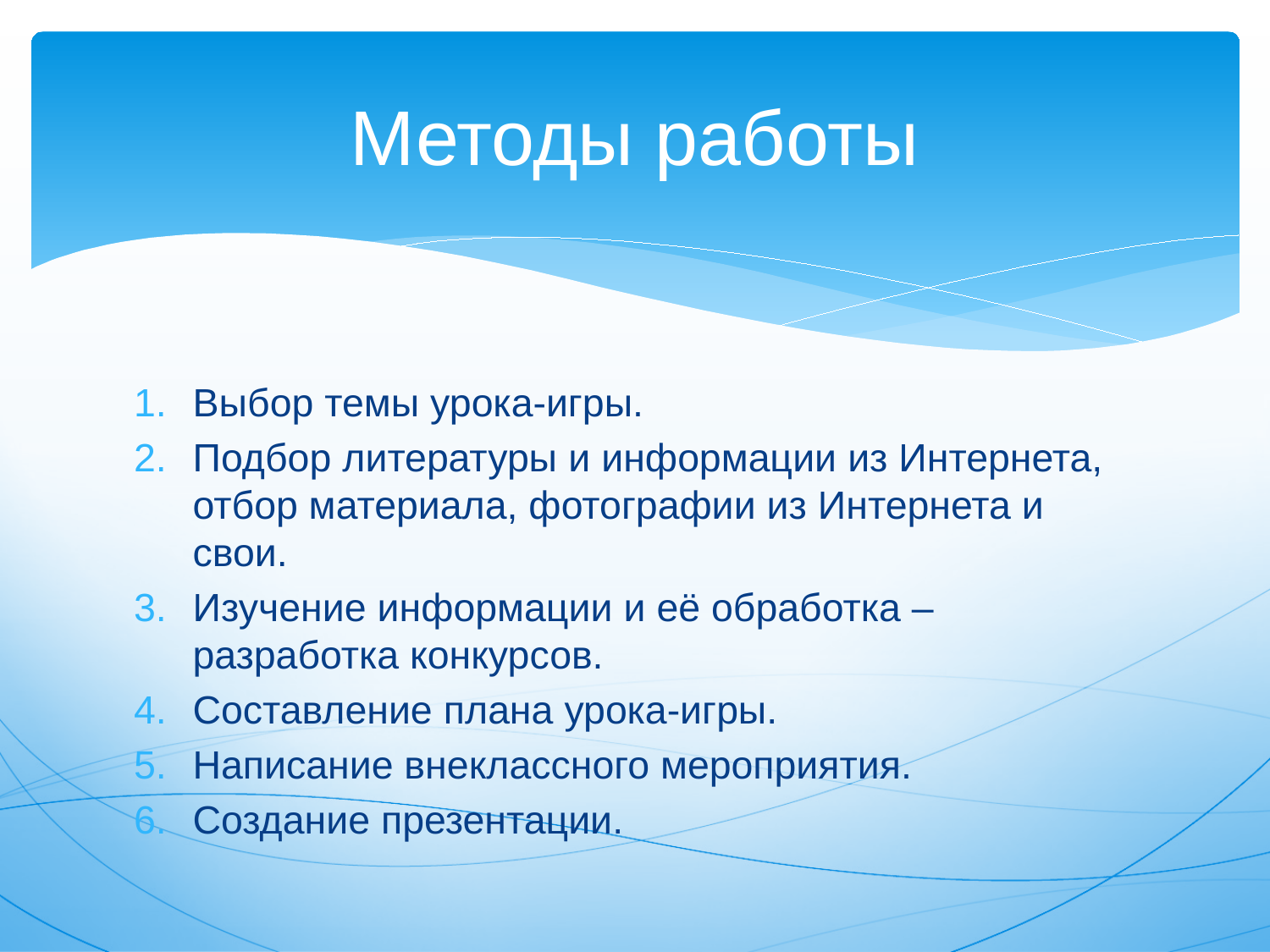

# Методы работы
Выбор темы урока-игры.
Подбор литературы и информации из Интернета, отбор материала, фотографии из Интернета и свои.
Изучение информации и её обработка – разработка конкурсов.
Составление плана урока-игры.
Написание внеклассного мероприятия.
Создание презентации.